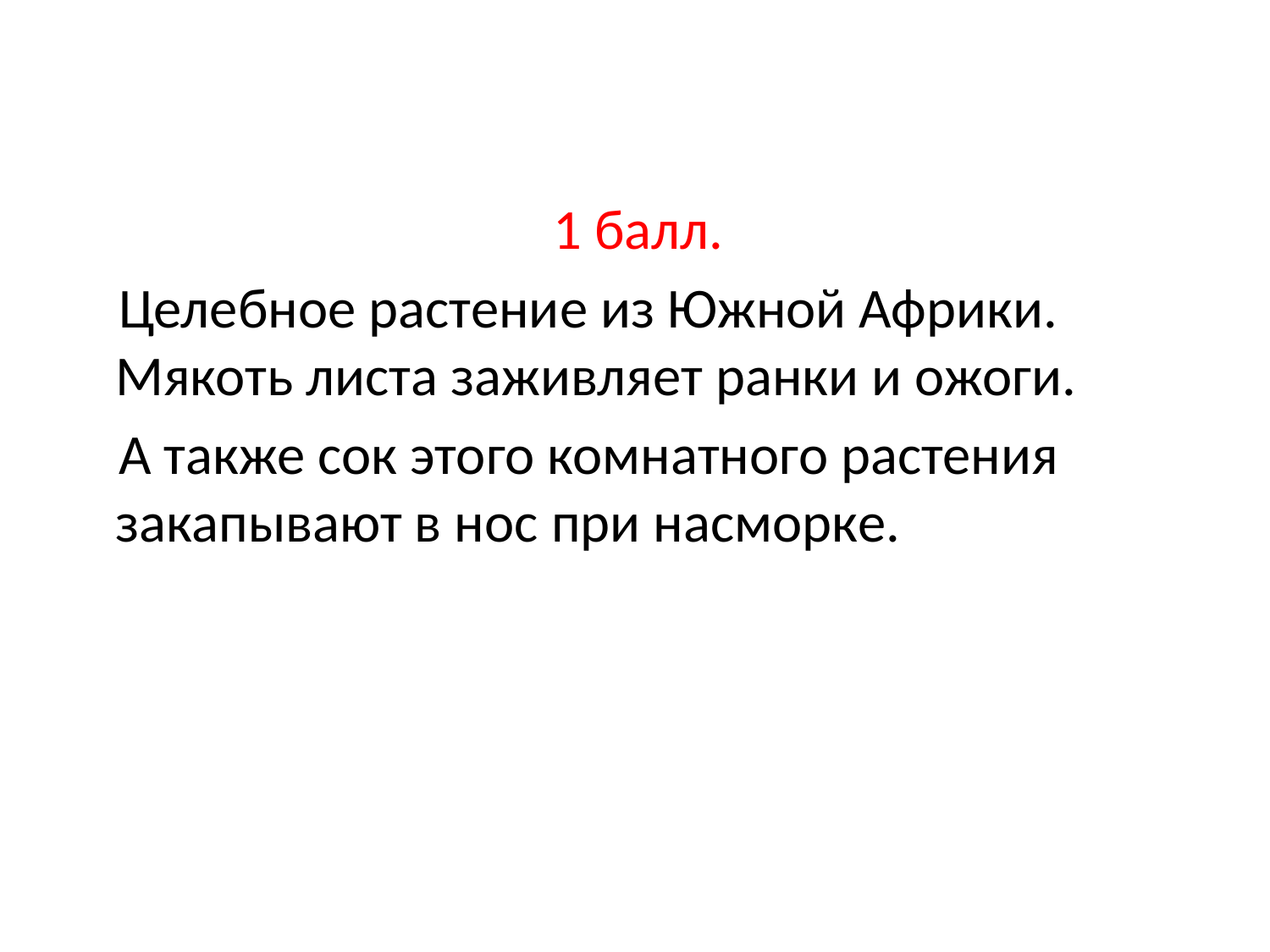

1 балл.
    Целебное растение из Южной Африки. Мякоть листа заживляет ранки и ожоги.
    А также сок этого комнатного растения закапывают в нос при насморке.